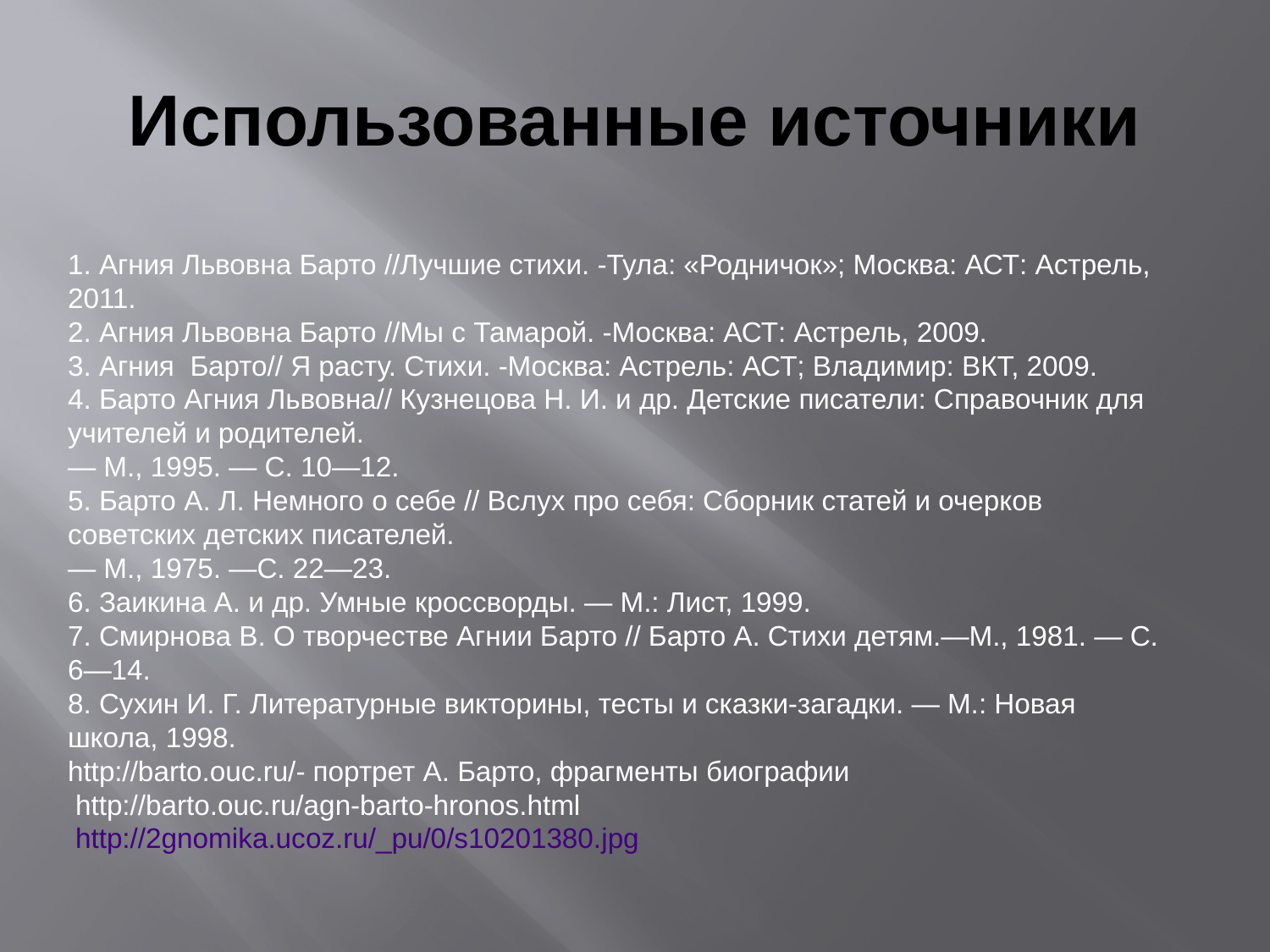

# Использованные источники
1. Агния Львовна Барто //Лучшие стихи. -Тула: «Родничок»; Москва: АСТ: Астрель, 2011.
2. Агния Львовна Барто //Мы с Тамарой. -Москва: АСТ: Астрель, 2009.
3. Агния  Барто// Я расту. Стихи. -Москва: Астрель: АСТ; Владимир: ВКТ, 2009.
4. Барто Агния Львовна// Кузнецова Н. И. и др. Детские писатели: Справочник для учителей и родителей.
— М., 1995. — С. 10—12.
5. Барто А. Л. Немного о себе // Вслух про себя: Сборник статей и очерков советских детских писателей.
— М., 1975. —С. 22—23.
6. Заикина А. и др. Умные кроссворды. — М.: Лист, 1999.
7. Смирнова В. О творчестве Агнии Барто // Барто А. Стихи детям.—М., 1981. — С. 6—14.
8. Сухин И. Г. Литературные викторины, тесты и сказки-загадки. — М.: Новая школа, 1998.
http://barto.ouc.ru/- портрет А. Барто, фрагменты биографии
 http://barto.ouc.ru/agn-barto-hronos.html
 http://2gnomika.ucoz.ru/_pu/0/s10201380.jpg